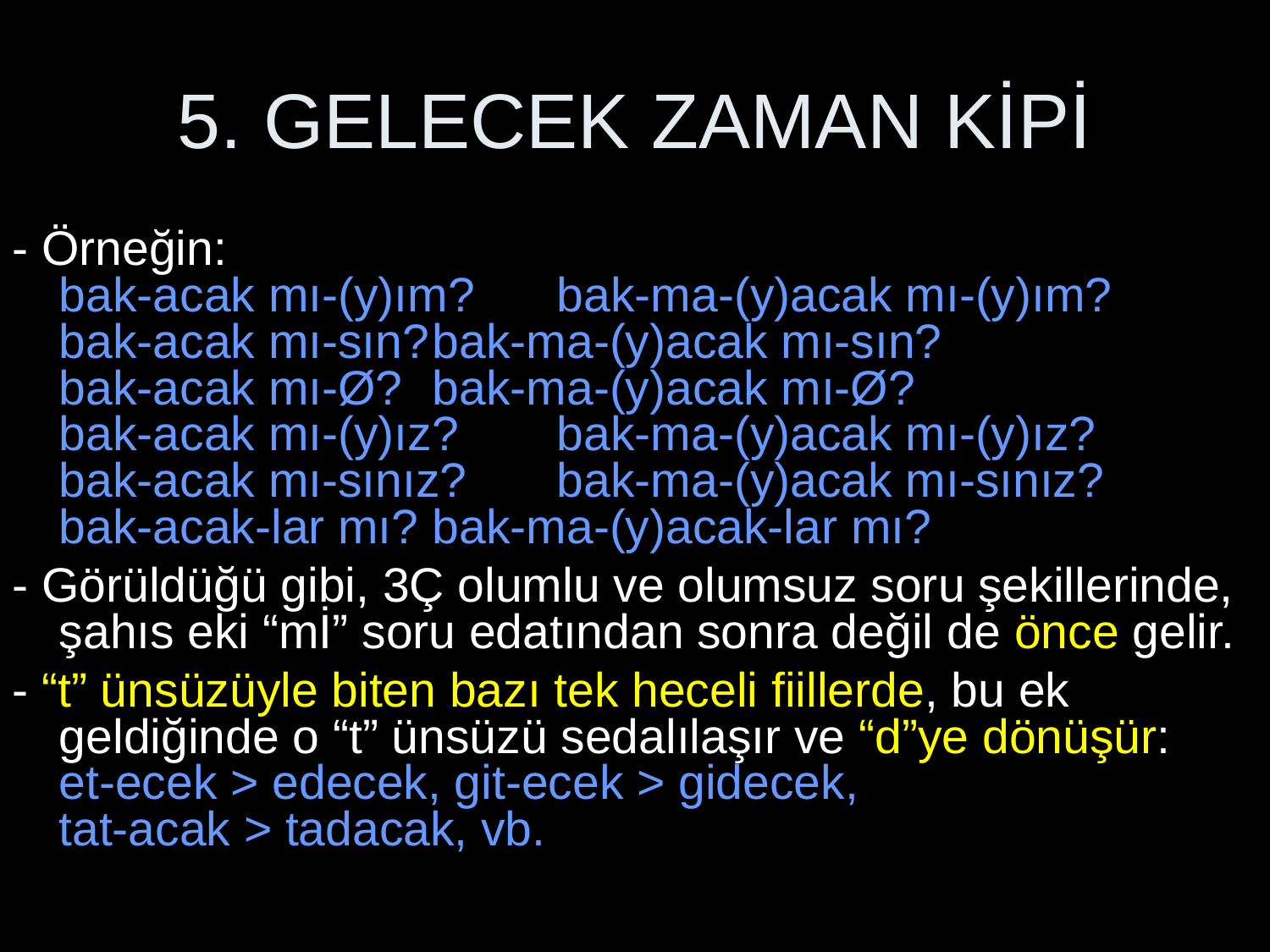

# 5. GELECEK ZAMAN KİPİ
- Örneğin:
bak-acak mı-(y)ım?		bak-ma-(y)acak mı-(y)ım?
bak-acak mı-sın?		bak-ma-(y)acak mı-sın?
bak-acak mı-Ø?		bak-ma-(y)acak mı-Ø?
bak-acak mı-(y)ız?		bak-ma-(y)acak mı-(y)ız?
bak-acak mı-sınız?		bak-ma-(y)acak mı-sınız?
bak-acak-lar mı?		bak-ma-(y)acak-lar mı?
- Görüldüğü gibi, 3Ç olumlu ve olumsuz soru şekillerinde, şahıs eki “mİ” soru edatından sonra değil de önce gelir.
- “t” ünsüzüyle biten bazı tek heceli fiillerde, bu ek geldiğinde o “t” ünsüzü sedalılaşır ve “d”ye dönüşür:
et-ecek > edecek, git-ecek > gidecek,
tat-acak > tadacak, vb.